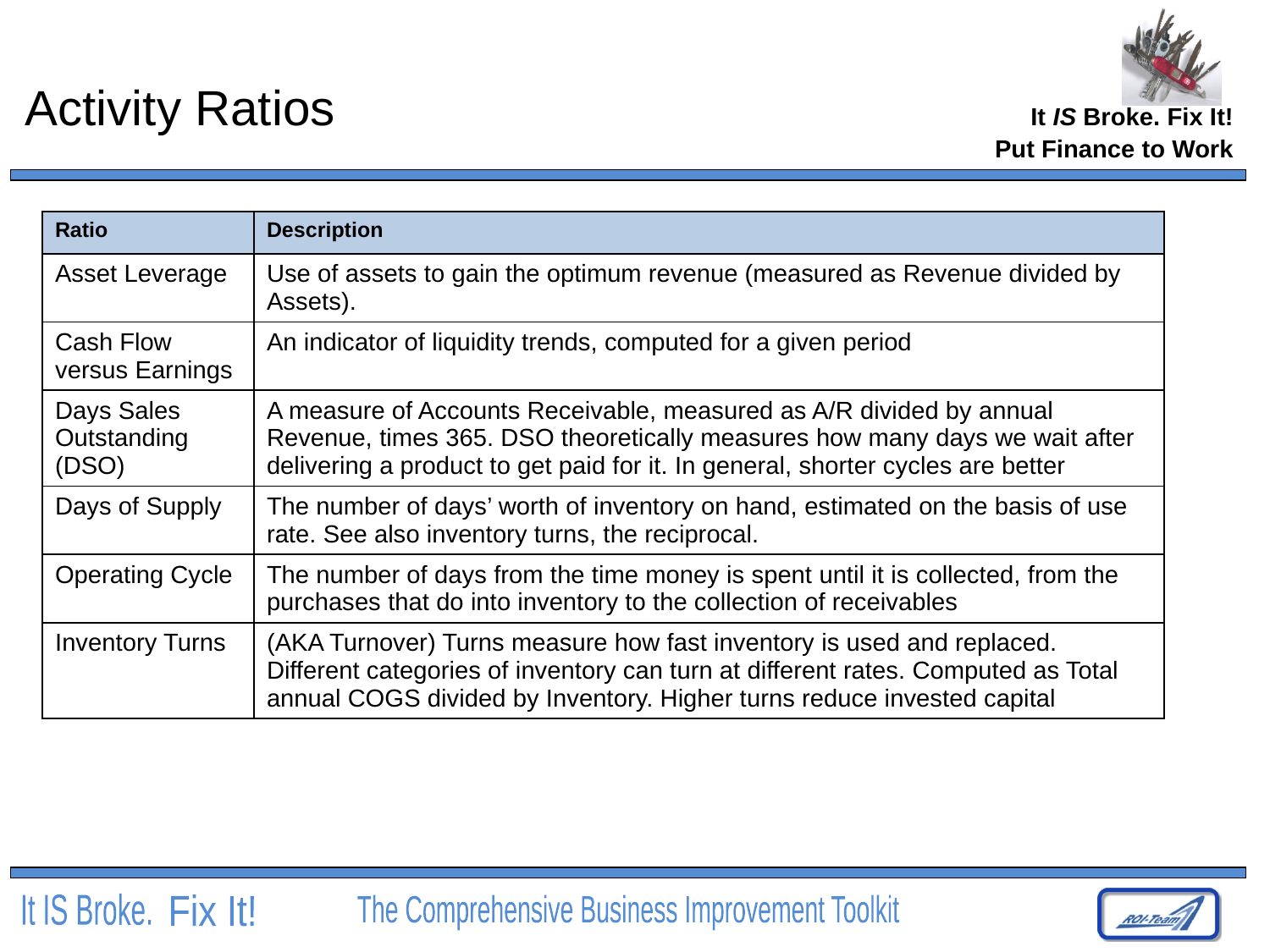

# Activity Ratios
Put Finance to Work
| Ratio | Description |
| --- | --- |
| Asset Leverage | Use of assets to gain the optimum revenue (measured as Revenue divided by Assets). |
| Cash Flow versus Earnings | An indicator of liquidity trends, computed for a given period |
| Days Sales Outstanding (DSO) | A measure of Accounts Receivable, measured as A/R divided by annual Revenue, times 365. DSO theoretically measures how many days we wait after delivering a product to get paid for it. In general, shorter cycles are better |
| Days of Supply | The number of days’ worth of inventory on hand, estimated on the basis of use rate. See also inventory turns, the reciprocal. |
| Operating Cycle | The number of days from the time money is spent until it is collected, from the purchases that do into inventory to the collection of receivables |
| Inventory Turns | (AKA Turnover) Turns measure how fast inventory is used and replaced. Different categories of inventory can turn at different rates. Computed as Total annual COGS divided by Inventory. Higher turns reduce invested capital |